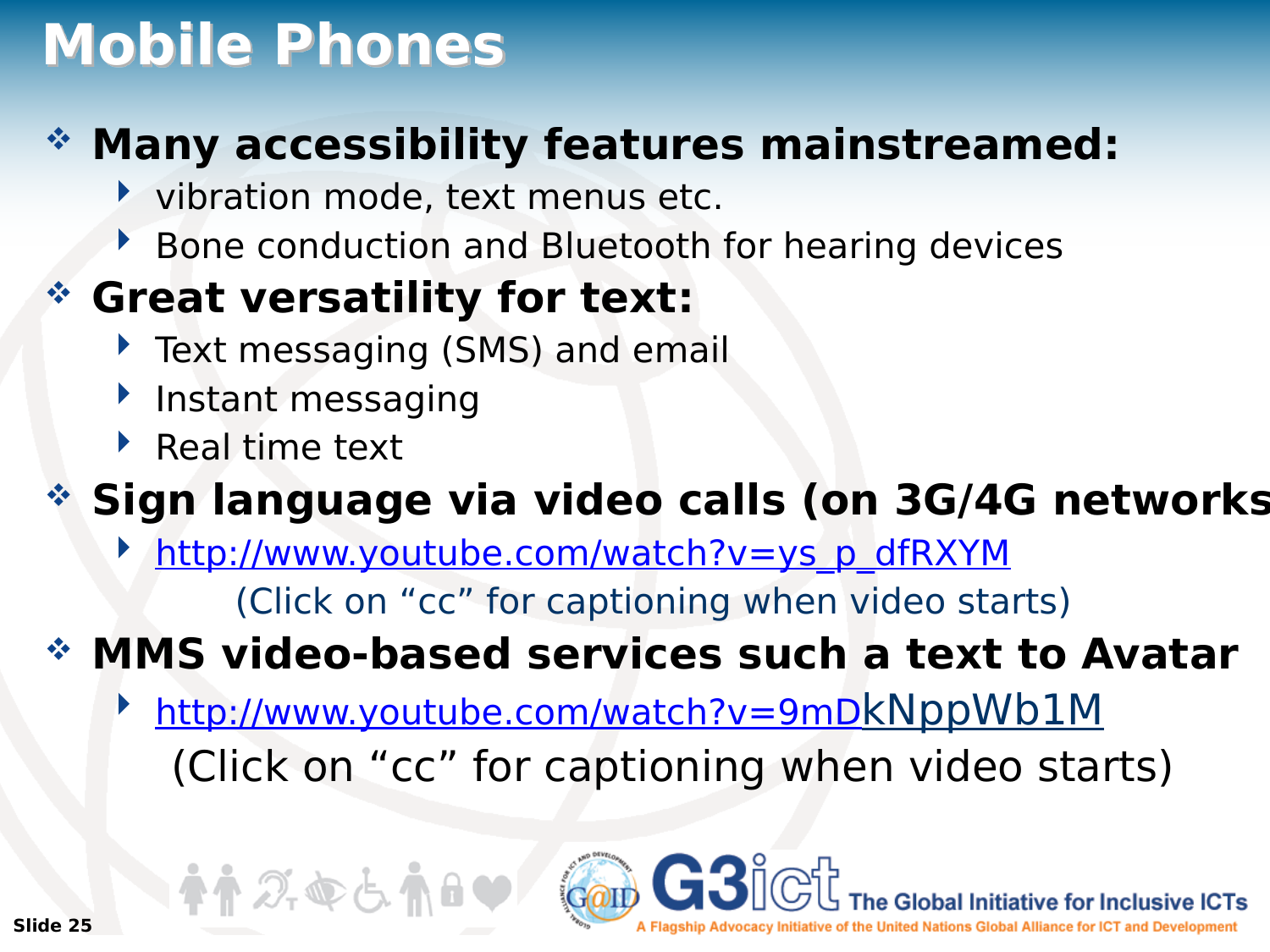

# Mobile Phones
Many accessibility features mainstreamed:
vibration mode, text menus etc.
Bone conduction and Bluetooth for hearing devices
Great versatility for text:
Text messaging (SMS) and email
Instant messaging
Real time text
Sign language via video calls (on 3G/4G networks)
http://www.youtube.com/watch?v=ys_p_dfRXYM
	(Click on “cc” for captioning when video starts)
MMS video-based services such a text to Avatar
http://www.youtube.com/watch?v=9mDkNppWb1M
	(Click on “cc” for captioning when video starts)